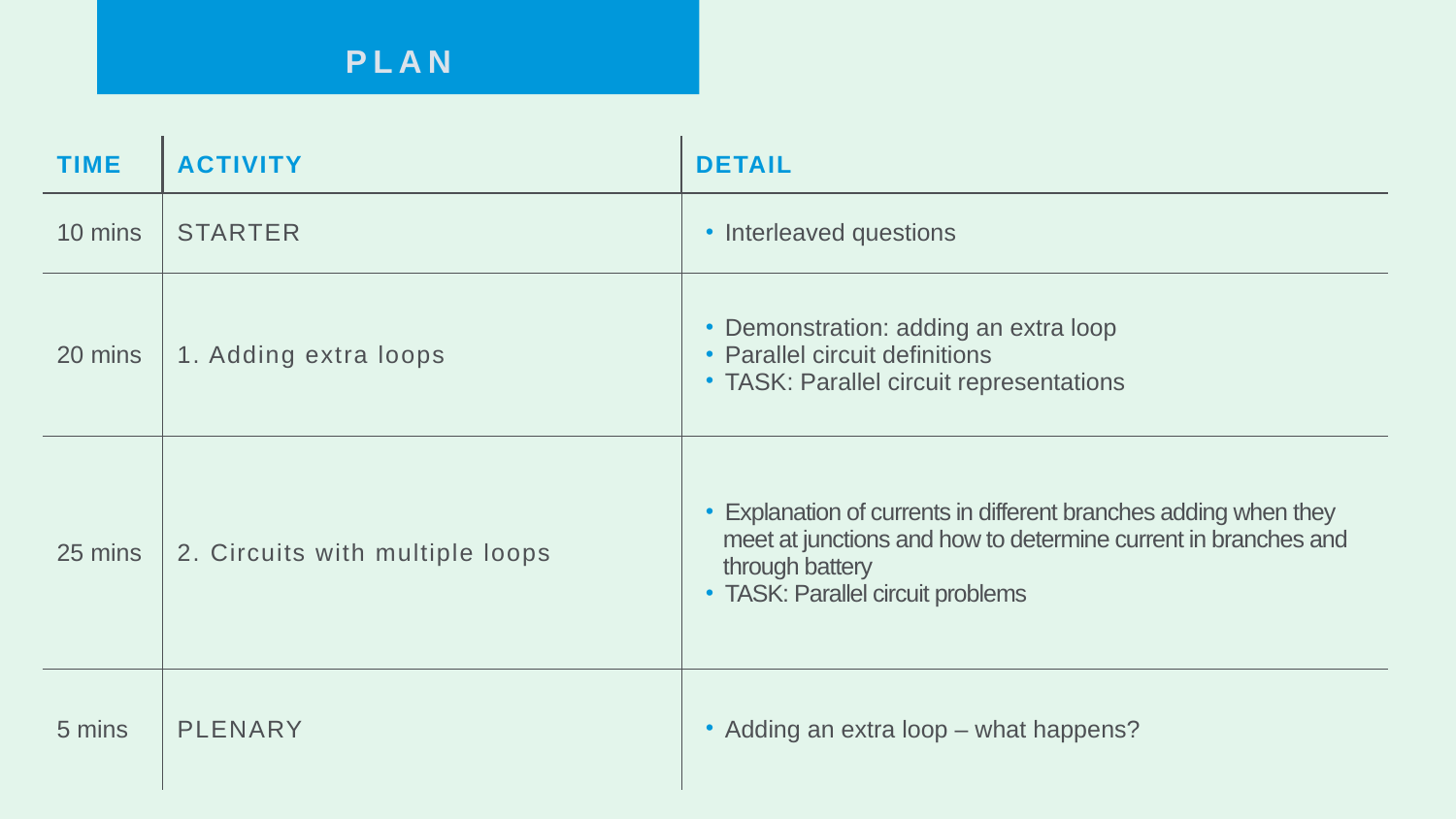

PLAN
| TIME | ACTIVITY | DETAIL |
| --- | --- | --- |
| 10 mins | STARTER | Interleaved questions |
| 20 mins | 1. Adding extra loops | Demonstration: adding an extra loop Parallel circuit definitions TASK: Parallel circuit representations |
| 25 mins | 2. Circuits with multiple loops | Explanation of currents in different branches adding when they meet at junctions and how to determine current in branches and through battery TASK: Parallel circuit problems |
| 5 mins | PLENARY | Adding an extra loop – what happens? |